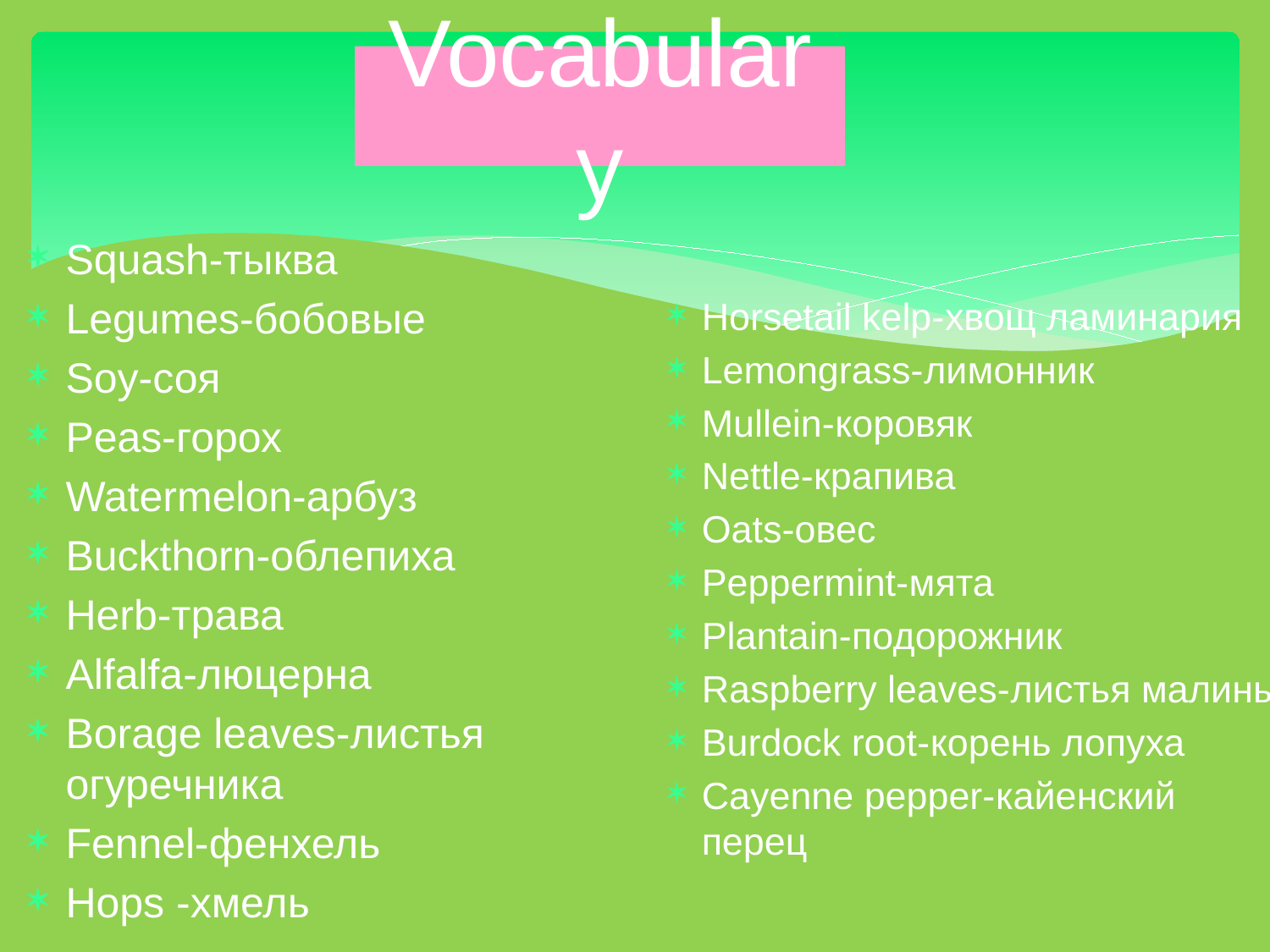

# Vocabulary
Squash-тыква
Legumes-бобовые
Soy-соя
Peas-горох
Watermelon-арбуз
Buckthorn-облепиха
Herb-трава
Alfalfa-люцерна
Borage leaves-листья огуречника
Fennel-фенхель
Hops -хмель

Horsetail kelp-хвощ ламинария
Lemongrass-лимонник
Mullein-коровяк
Nettle-крапива
Oats-овес
Peppermint-мята
Plantain-подорожник
Raspberry leaves-листья малины
Burdock root-корень лопуха
Cayenne pepper-кайенский перец